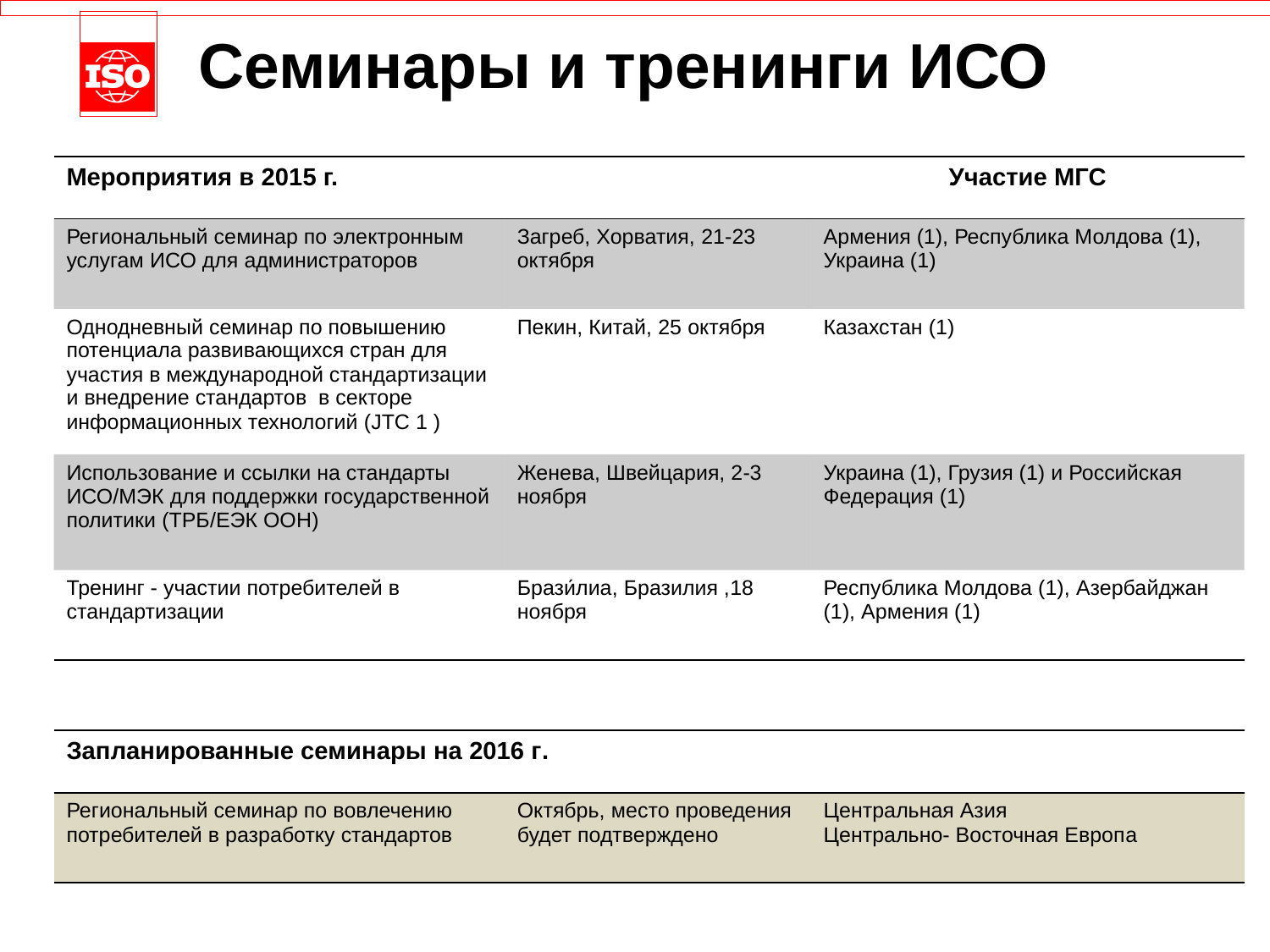

Семинары и тренинги ИСО
| Мероприятия в 2015 г. |  | Участие МГС |
| --- | --- | --- |
| Региональный семинар по электронным услугам ИСО для администраторов | Загреб, Хорватия, 21-23 октября | Армения (1), Республика Молдова (1), Украина (1) |
| Однодневный семинар по повышению потенциала развивающихся стран для участия в международной стандартизации и внедрение стандартов в секторе информационных технологий (JTC 1 ) | Пекин, Китай, 25 октября | Казахстан (1) |
| Использование и ссылки на стандарты ИСО/МЭК для поддержки государственной политики (ТРБ/ЕЭК ООН) | Женева, Швейцария, 2-3 ноября | Украина (1), Грузия (1) и Российская Федерация (1) |
| Тренинг - участии потребителей в стандартизации | Брази́лиа, Бразилия ,18 ноября | Республика Молдова (1), Азербайджан (1), Армения (1) |
| Запланированные семинары на 2016 г. |  |
| --- | --- |
| Региональный семинар по вовлечению потребителей в разработку стандартов | Октябрь, место проведения будет подтверждено | Центральная Азия Центрально- Восточная Европa |
| --- | --- | --- |